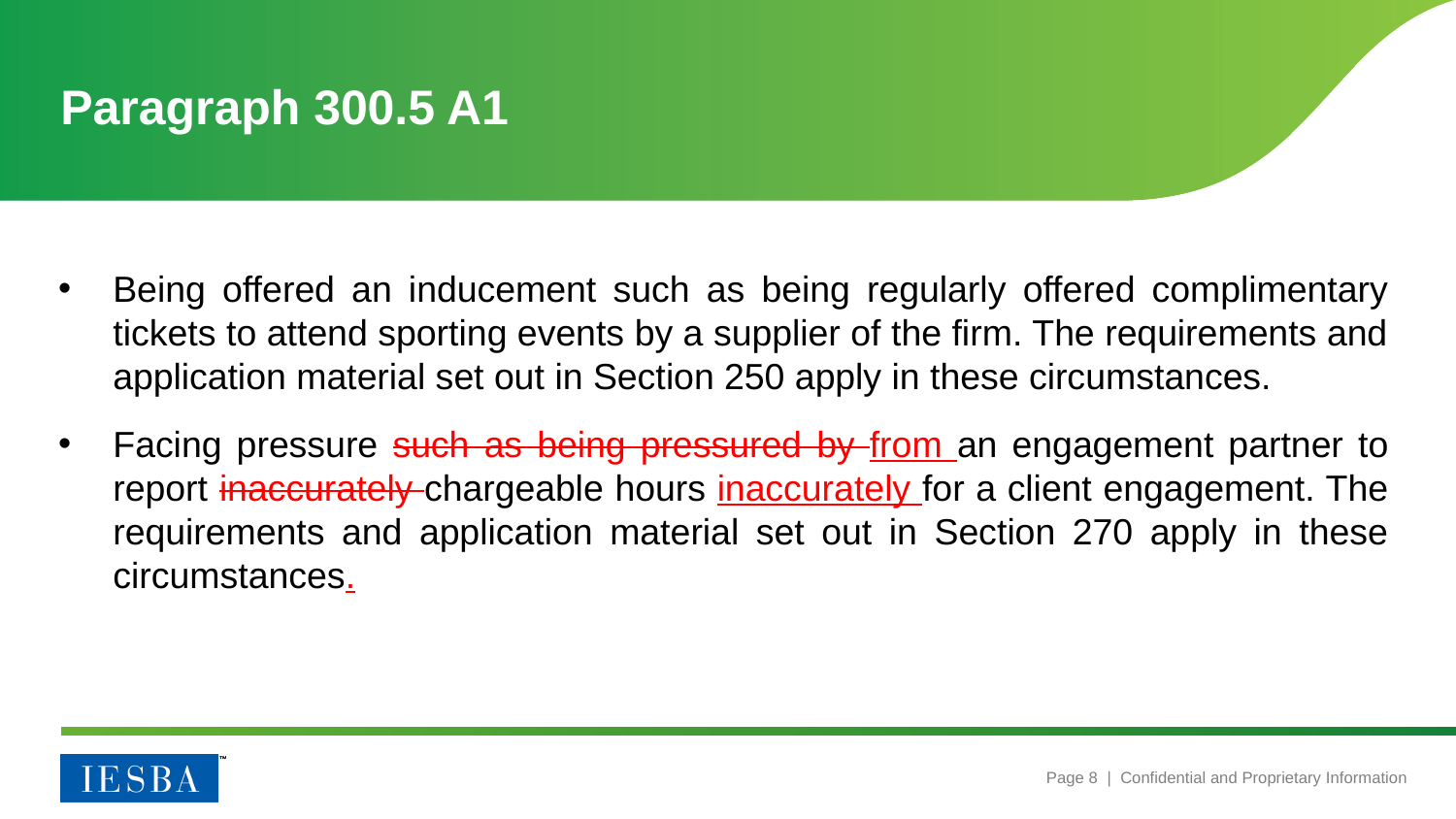

# Paragraph 300.5 A1
Being offered an inducement such as being regularly offered complimentary tickets to attend sporting events by a supplier of the firm. The requirements and application material set out in Section 250 apply in these circumstances.
Facing pressure such as being pressured by from an engagement partner to report inaccurately chargeable hours inaccurately for a client engagement. The requirements and application material set out in Section 270 apply in these circumstances.